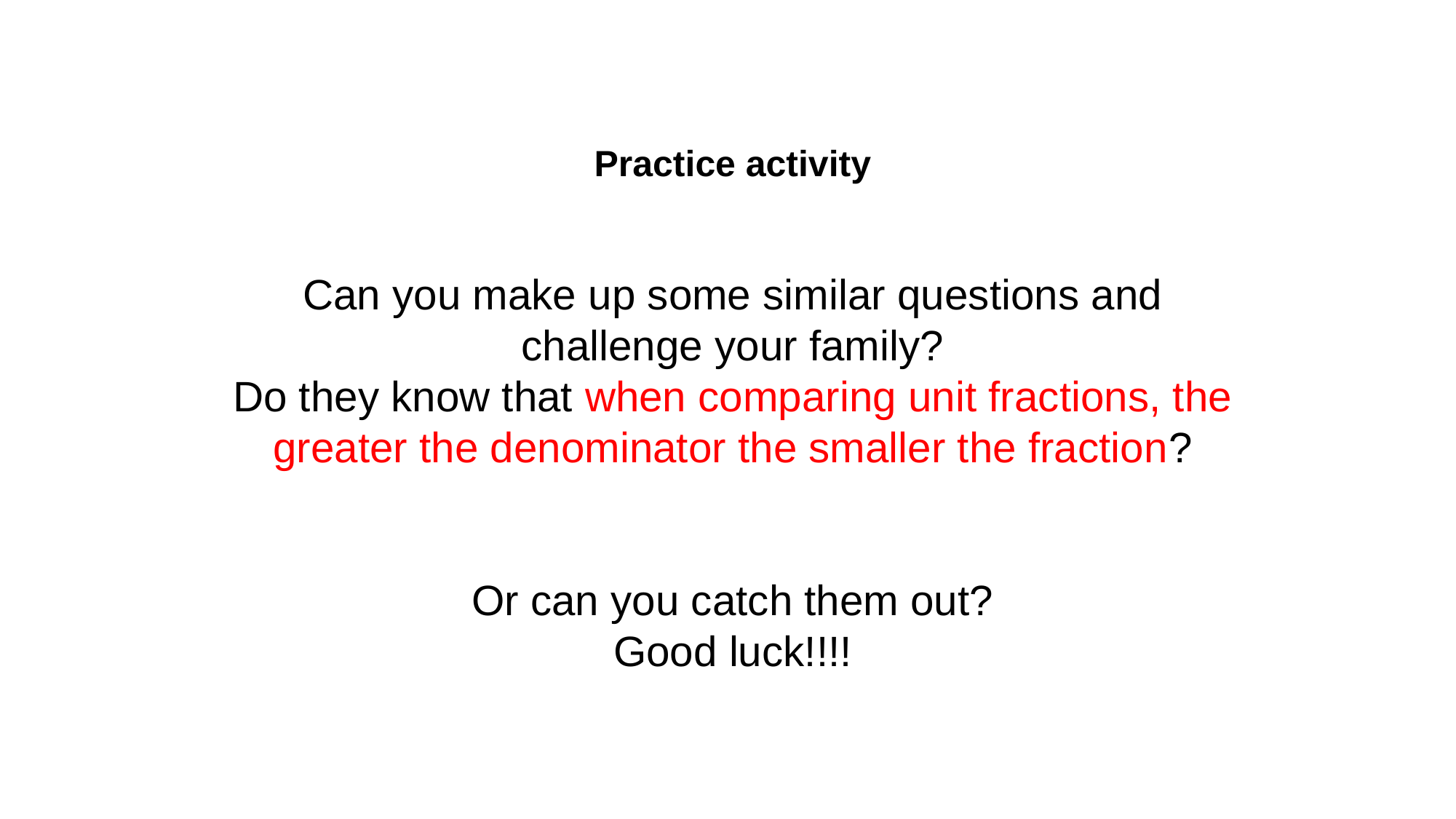

#
Practice activity
Can you make up some similar questions and challenge your family?
Do they know that when comparing unit fractions, the greater the denominator the smaller the fraction?

Or can you catch them out?
Good luck!!!!